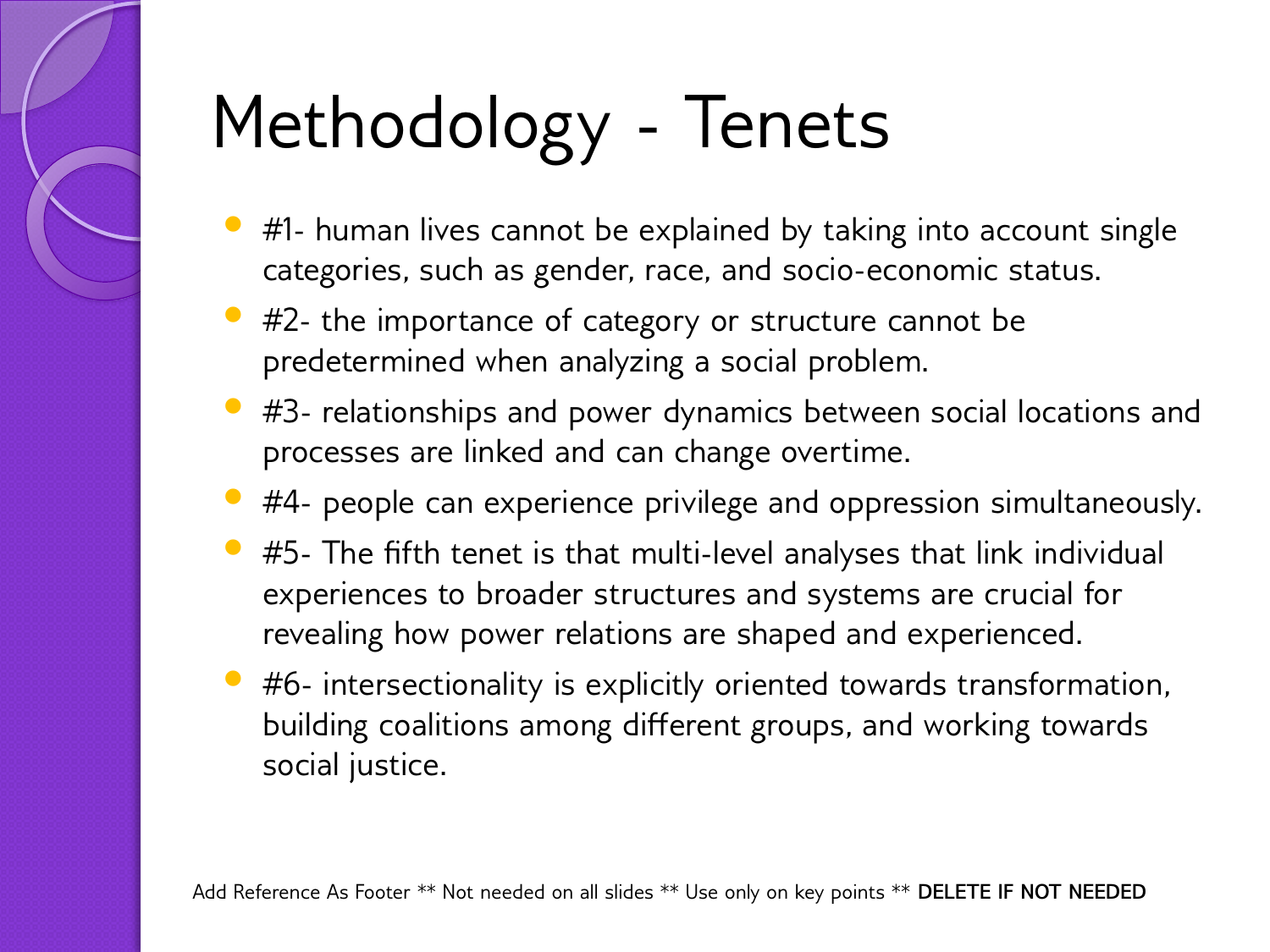

# Methodology - Tenets
#1- human lives cannot be explained by taking into account single categories, such as gender, race, and socio-economic status.
#2- the importance of category or structure cannot be predetermined when analyzing a social problem.
#3- relationships and power dynamics between social locations and processes are linked and can change overtime.
#4- people can experience privilege and oppression simultaneously.
#5- The fifth tenet is that multi-level analyses that link individual experiences to broader structures and systems are crucial for revealing how power relations are shaped and experienced.
#6- intersectionality is explicitly oriented towards transformation, building coalitions among different groups, and working towards social justice.
Add Reference As Footer ** Not needed on all slides ** Use only on key points ** DELETE IF NOT NEEDED